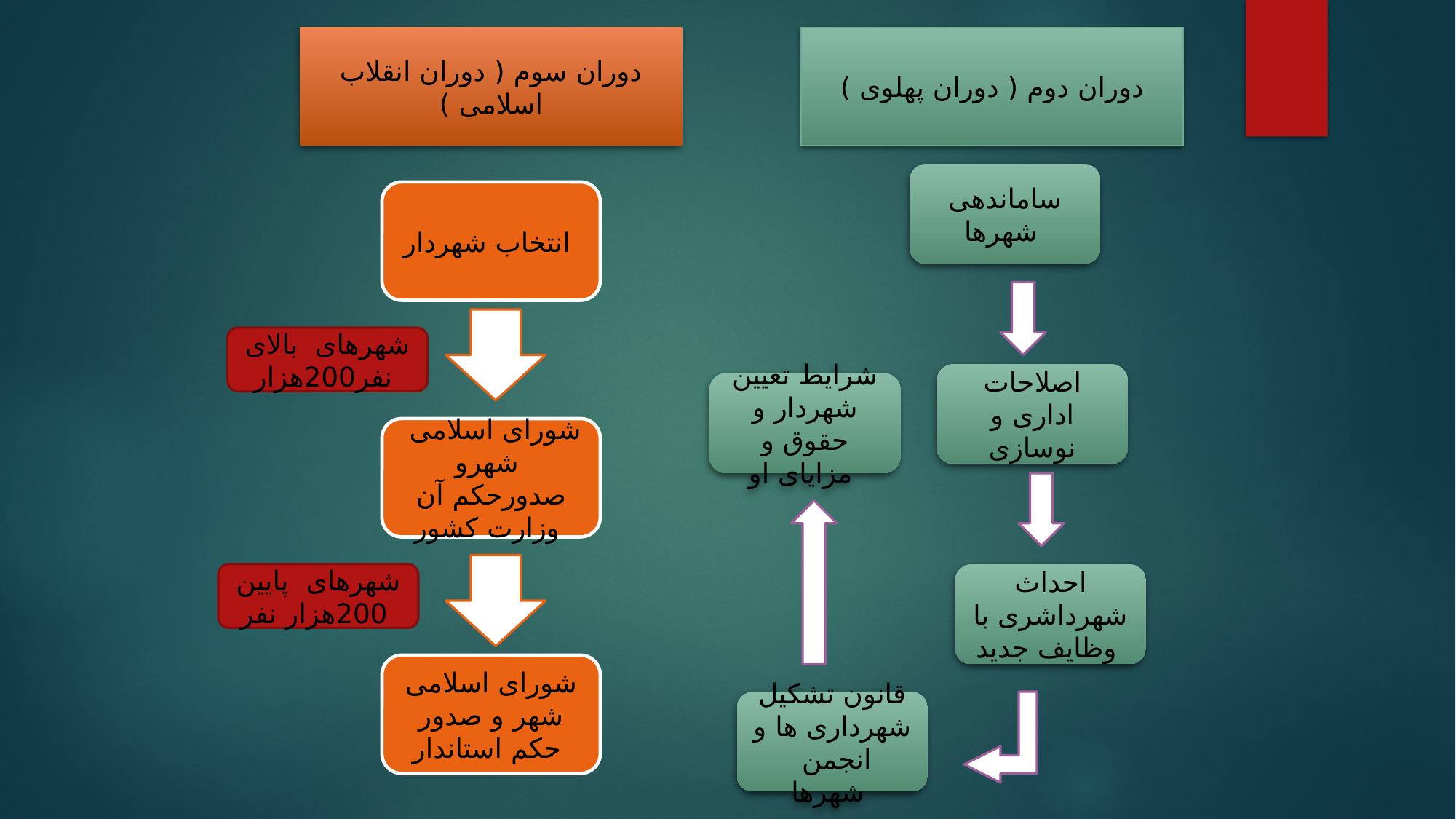

دوران سوم ( دوران انقلاب اسلامی )
دوران دوم ( دوران پهلوی )
ساماندهی شهرها
انتخاب شهردار

شهرهای  بالای نفر200هزار
اصلاحات اداری و نوسازی
شرایط تعیین شهردار و حقوق و مزایای او
شورای اسلامی   شهرو صدورحکم آن وزارت کشور

شهرهای  پایین 200هزار نفر
احداث شهرداشری با وظایف جدید
شورای اسلامی شهر و صدور حکم استاندار
قانون تشکیل شهرداری ها و انجمن  شهرها